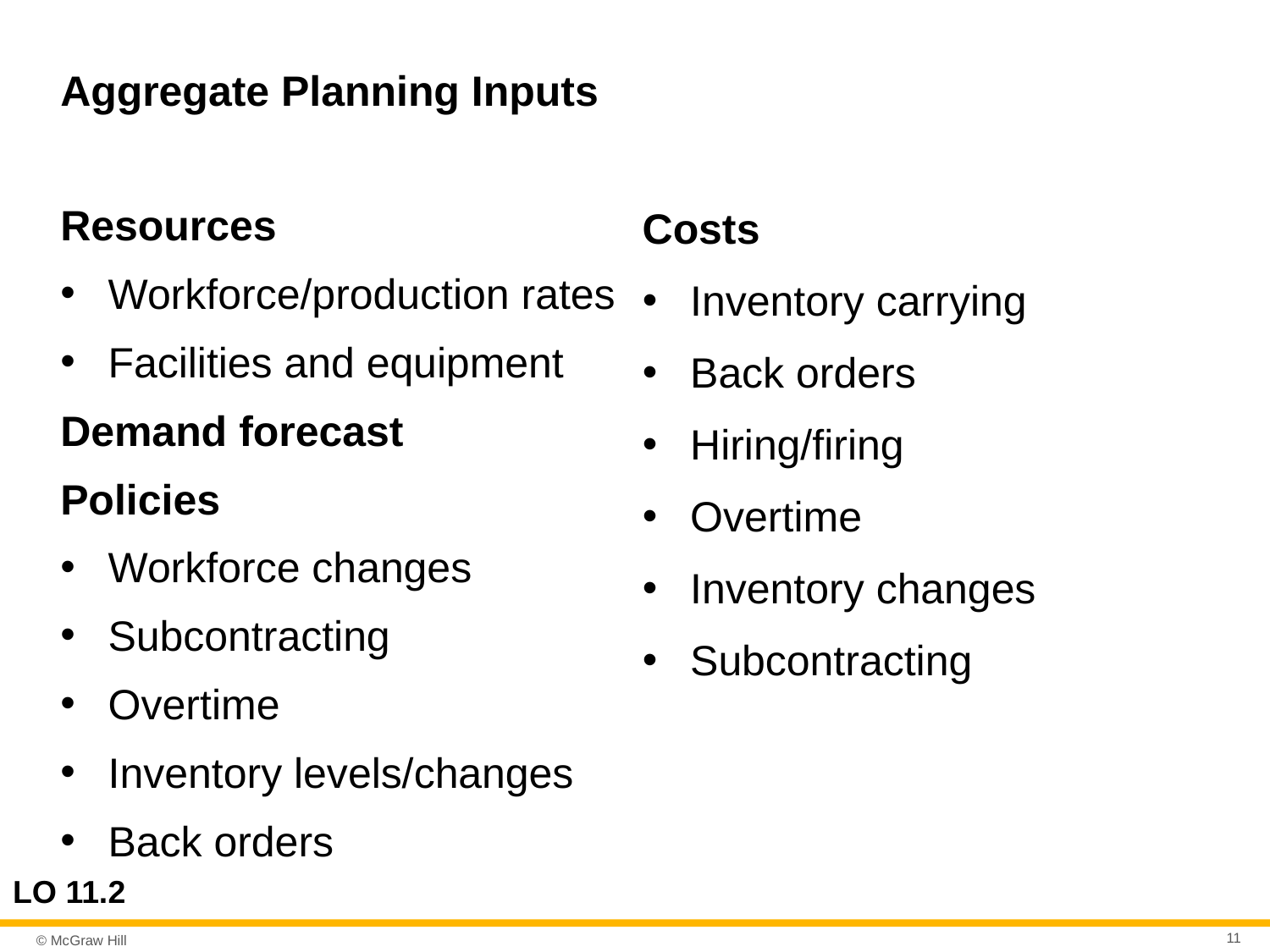

# Aggregate Planning Inputs
Resources
Workforce/production rates
Facilities and equipment
Demand forecast
Policies
Workforce changes
Subcontracting
Overtime
Inventory levels/changes
Back orders
Costs
Inventory carrying
Back orders
Hiring/firing
Overtime
Inventory changes
Subcontracting
LO 11.2